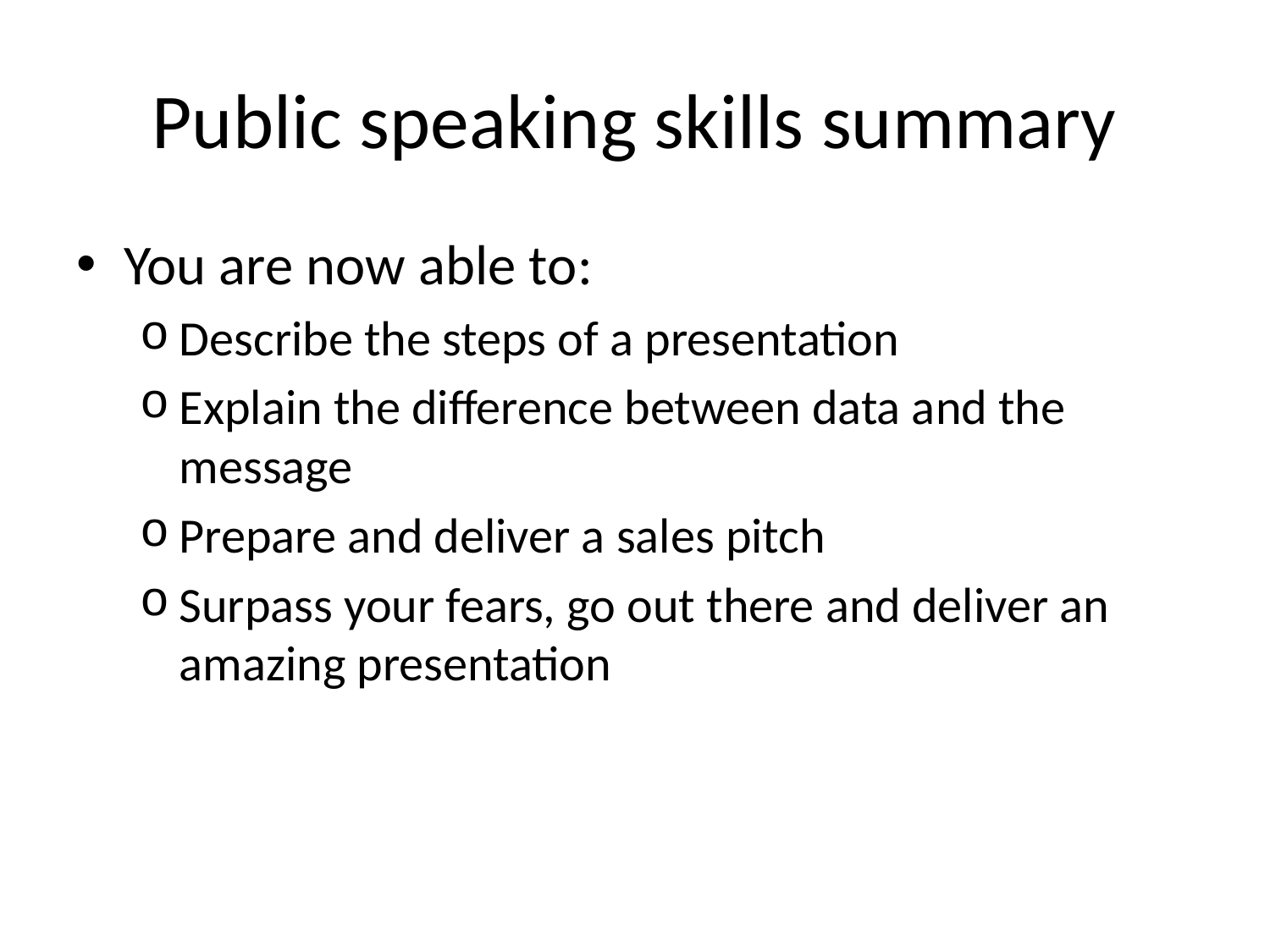

# Public speaking skills summary
You are now able to:
Describe the steps of a presentation
Explain the difference between data and the message
Prepare and deliver a sales pitch
Surpass your fears, go out there and deliver an amazing presentation